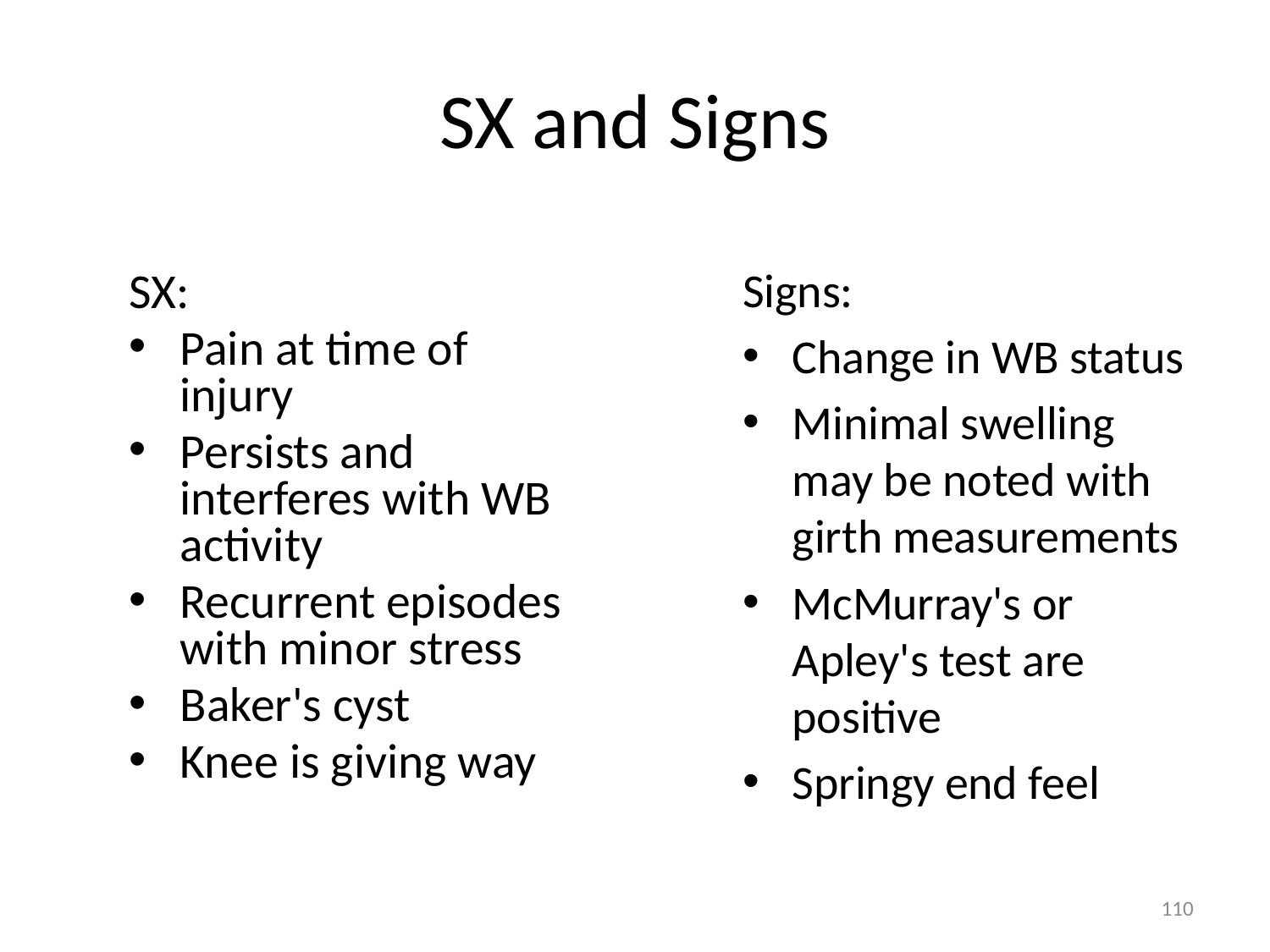

# SX and Signs
Signs:
Change in WB status
Minimal swelling may be noted with girth measurements
McMurray's or Apley's test are positive
Springy end feel

SX:
Pain at time of injury
Persists and interferes with WB activity
Recurrent episodes with minor stress
Baker's cyst
Knee is giving way

110